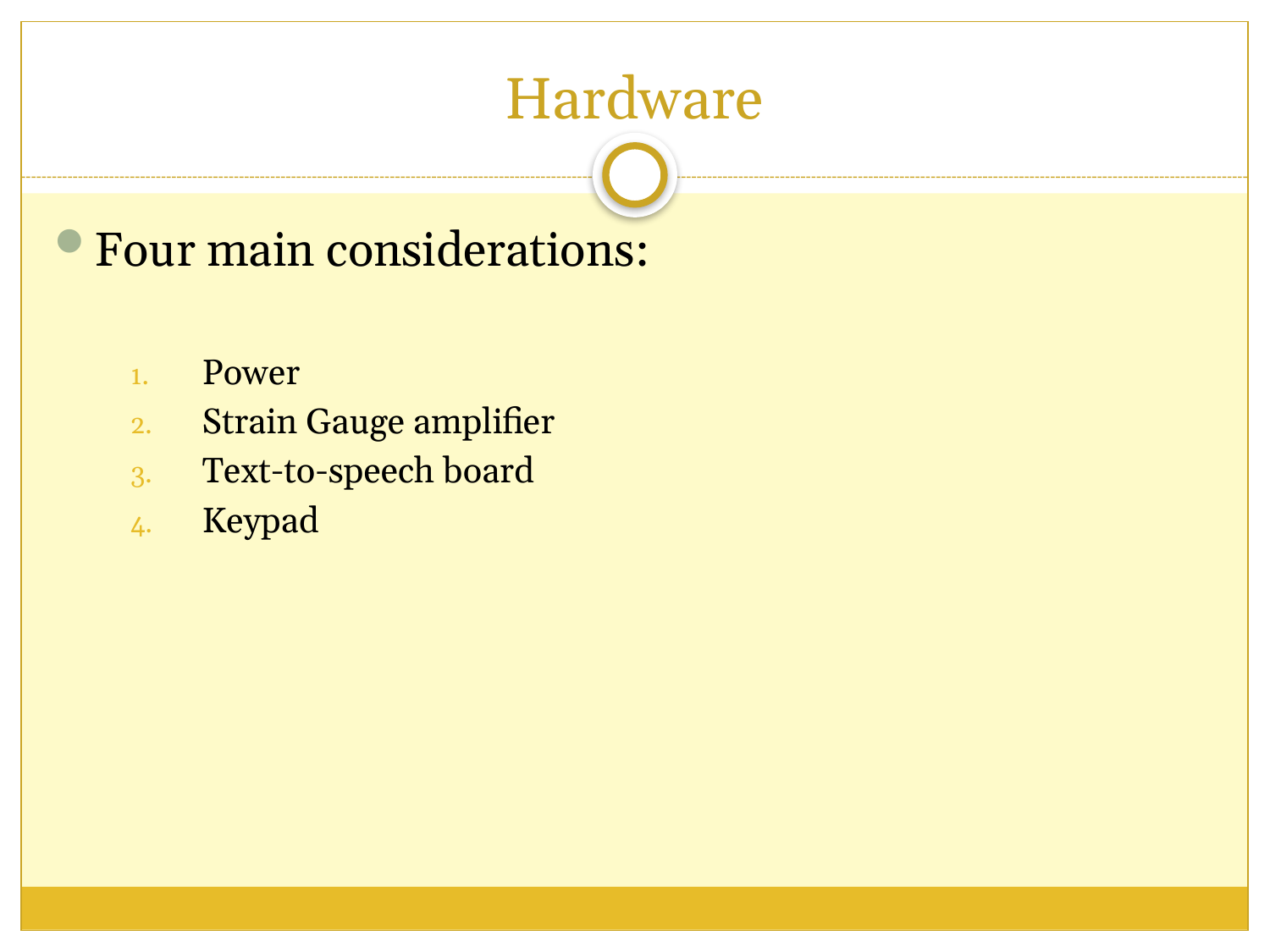

# Hardware
Four main considerations:

Power
Strain Gauge amplifier
Text-to-speech board
Keypad